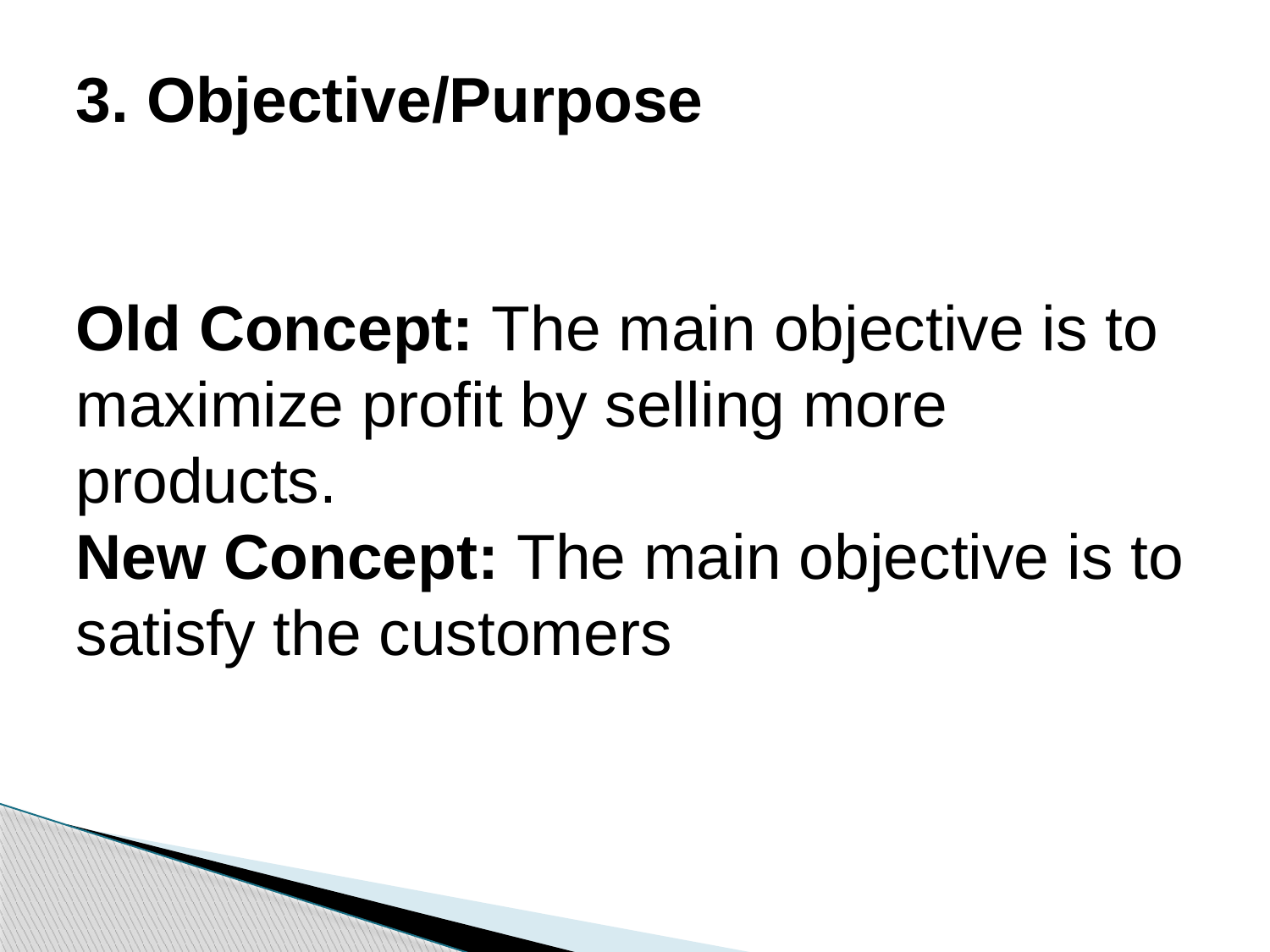

3. Objective/Purpose

Old Concept: The main objective is to maximize profit by selling more products.
New Concept: The main objective is to satisfy the customers